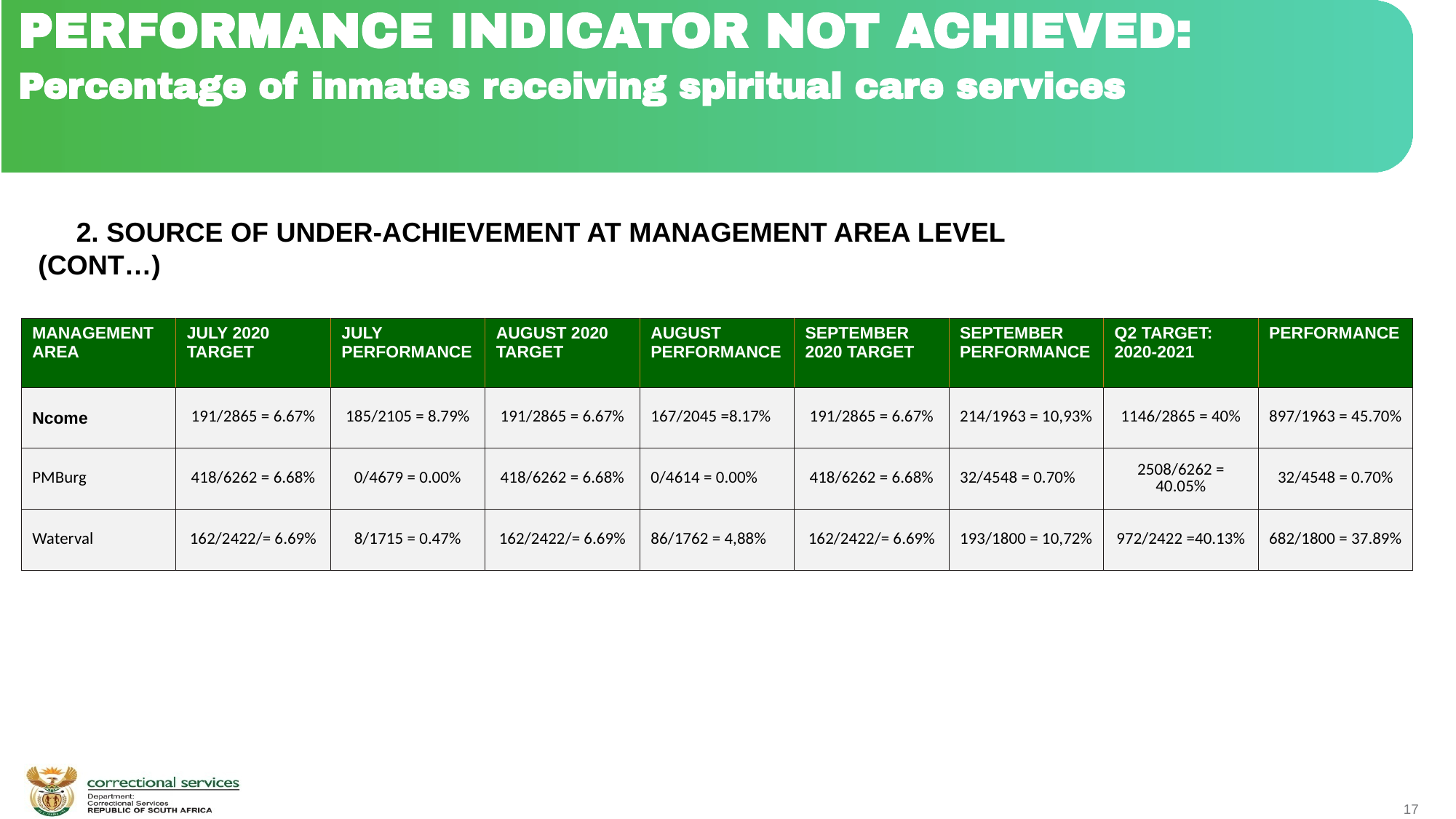

PERFORMANCE INDICATOR NOT ACHIEVED:
Percentage of inmates receiving spiritual care services

     2. SOURCE OF UNDER-ACHIEVEMENT AT MANAGEMENT AREA LEVEL (CONT…)
| MANAGEMENT AREA | JULY 2020 TARGET | JULY PERFORMANCE | AUGUST 2020 TARGET | AUGUST PERFORMANCE | SEPTEMBER 2020 TARGET | SEPTEMBER PERFORMANCE | Q2 TARGET: 2020-2021 | PERFORMANCE |
| --- | --- | --- | --- | --- | --- | --- | --- | --- |
| Ncome | 191/2865 = 6.67% | 185/2105 = 8.79% | 191/2865 = 6.67% | 167/2045 =8.17% | 191/2865 = 6.67% | 214/1963 = 10,93% | 1146/2865 = 40% | 897/1963 = 45.70% |
| PMBurg | 418/6262 = 6.68% | 0/4679 = 0.00% | 418/6262 = 6.68% | 0/4614 = 0.00% | 418/6262 = 6.68% | 32/4548 = 0.70% | 2508/6262 = 40.05% | 32/4548 = 0.70% |
| Waterval | 162/2422/= 6.69% | 8/1715 = 0.47% | 162/2422/= 6.69% | 86/1762 = 4,88% | 162/2422/= 6.69% | 193/1800 = 10,72% | 972/2422 =40.13% | 682/1800 = 37.89% |